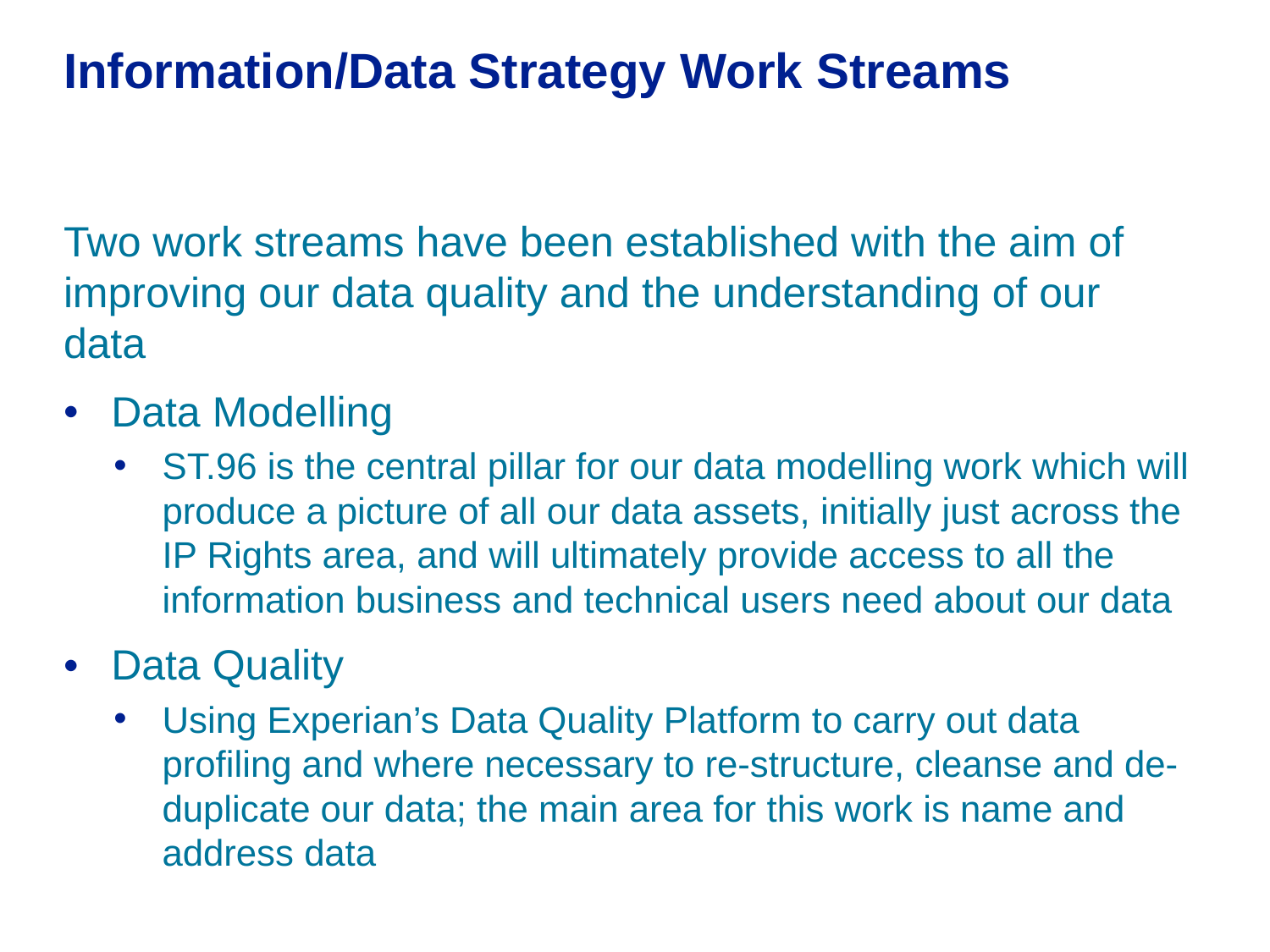

# Information/Data Strategy Work Streams
Two work streams have been established with the aim of improving our data quality and the understanding of our data
Data Modelling
ST.96 is the central pillar for our data modelling work which will produce a picture of all our data assets, initially just across the IP Rights area, and will ultimately provide access to all the information business and technical users need about our data
Data Quality
Using Experian’s Data Quality Platform to carry out data profiling and where necessary to re-structure, cleanse and de-duplicate our data; the main area for this work is name and address data